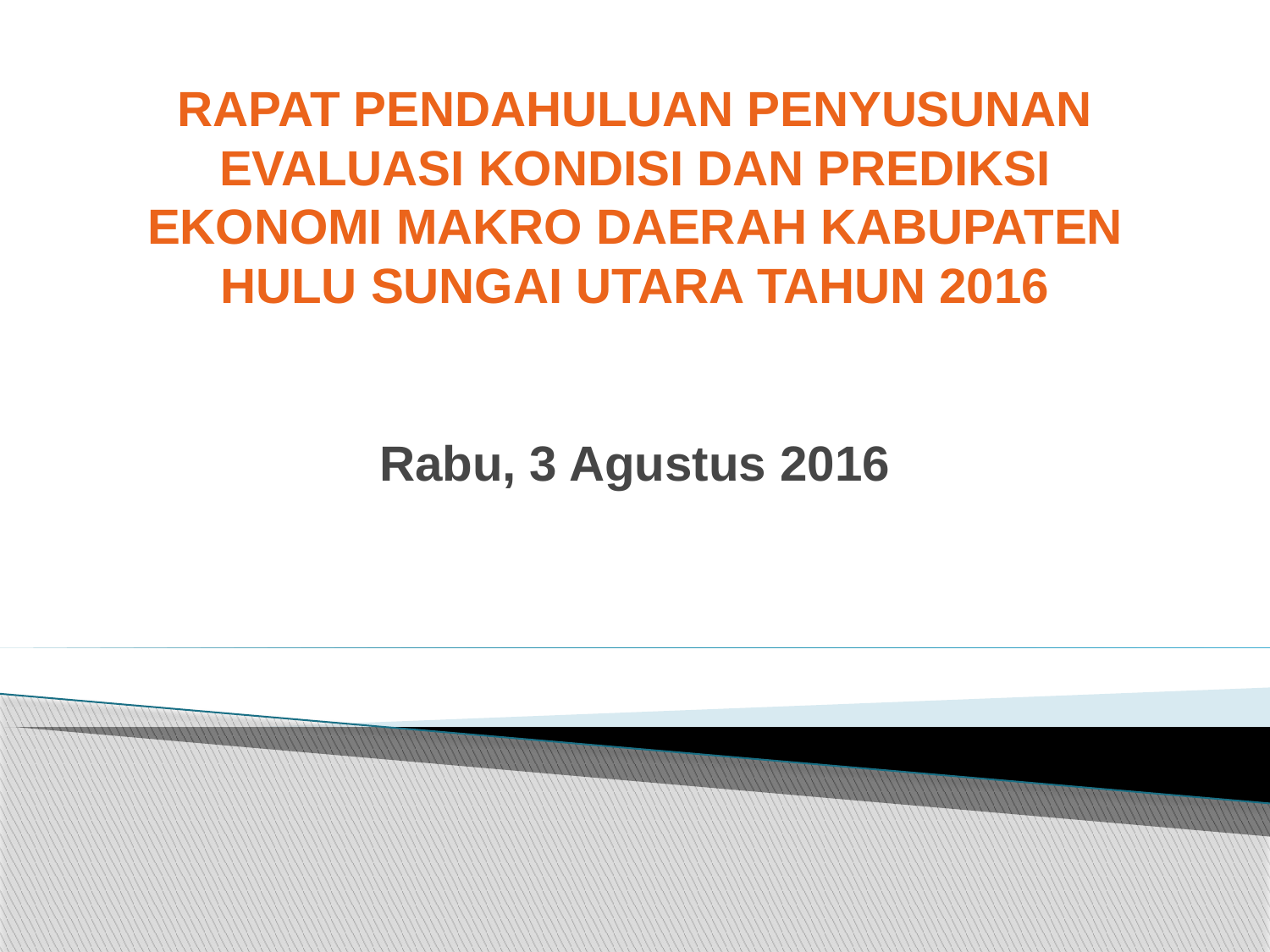

# RAPAT PENDAHULUAN PENYUSUNAN EVALUASI KONDISI DAN PREDIKSI EKONOMI MAKRO DAERAH KABUPATEN HULU SUNGAI UTARA TAHUN 2016 Rabu, 3 Agustus 2016